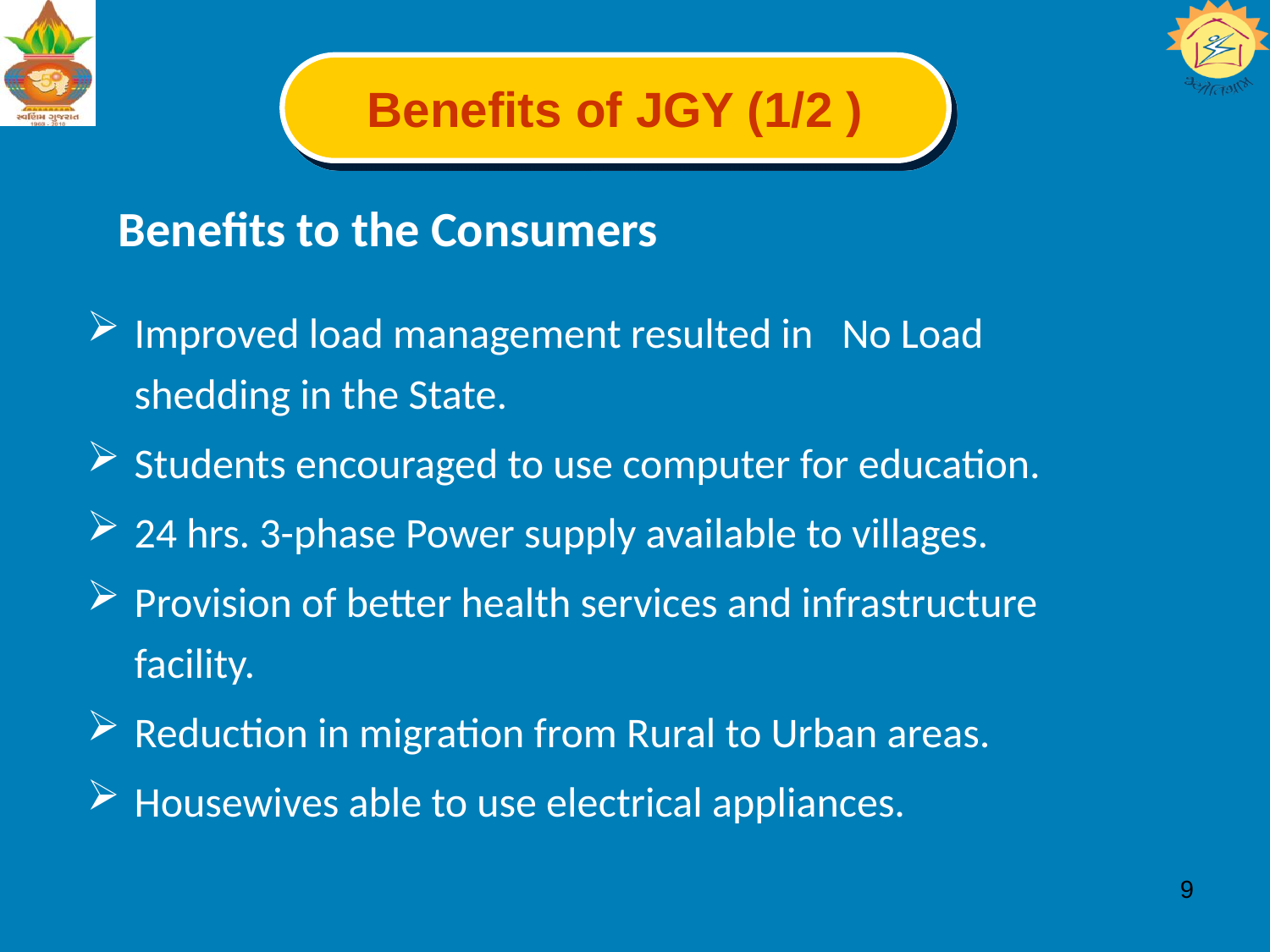

Benefits of JGY (1/2 )
Benefits to the Consumers

Improved load management resulted in   No Load shedding in the State.
Students encouraged to use computer for education.
24 hrs. 3-phase Power supply available to villages.
Provision of better health services and infrastructure facility.
Reduction in migration from Rural to Urban areas.
Housewives able to use electrical appliances.

9